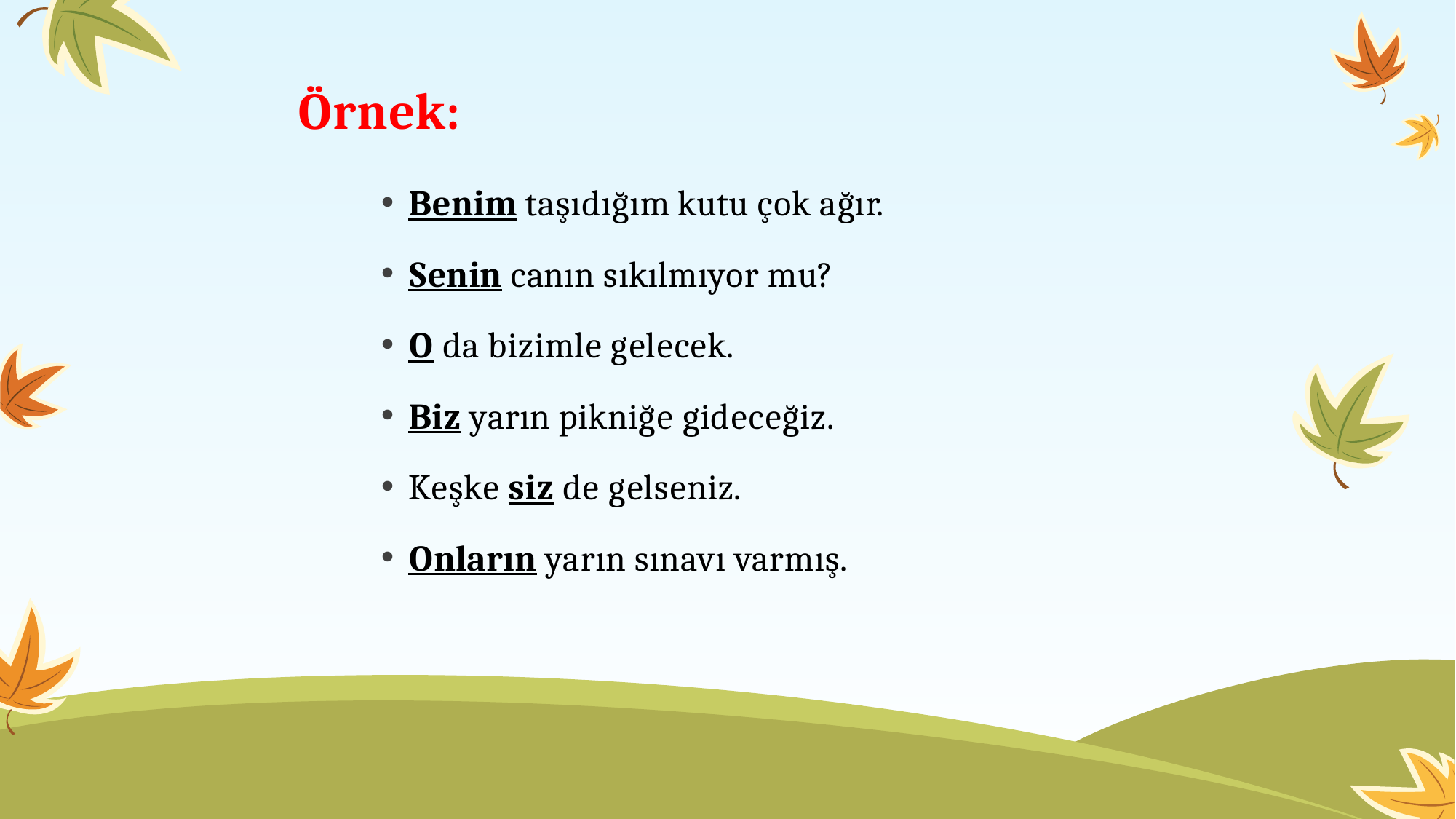

# Örnek:
Benim taşıdığım kutu çok ağır.
Senin canın sıkılmıyor mu?
O da bizimle gelecek.
Biz yarın pikniğe gideceğiz.
Keşke siz de gelseniz.
Onların yarın sınavı varmış.